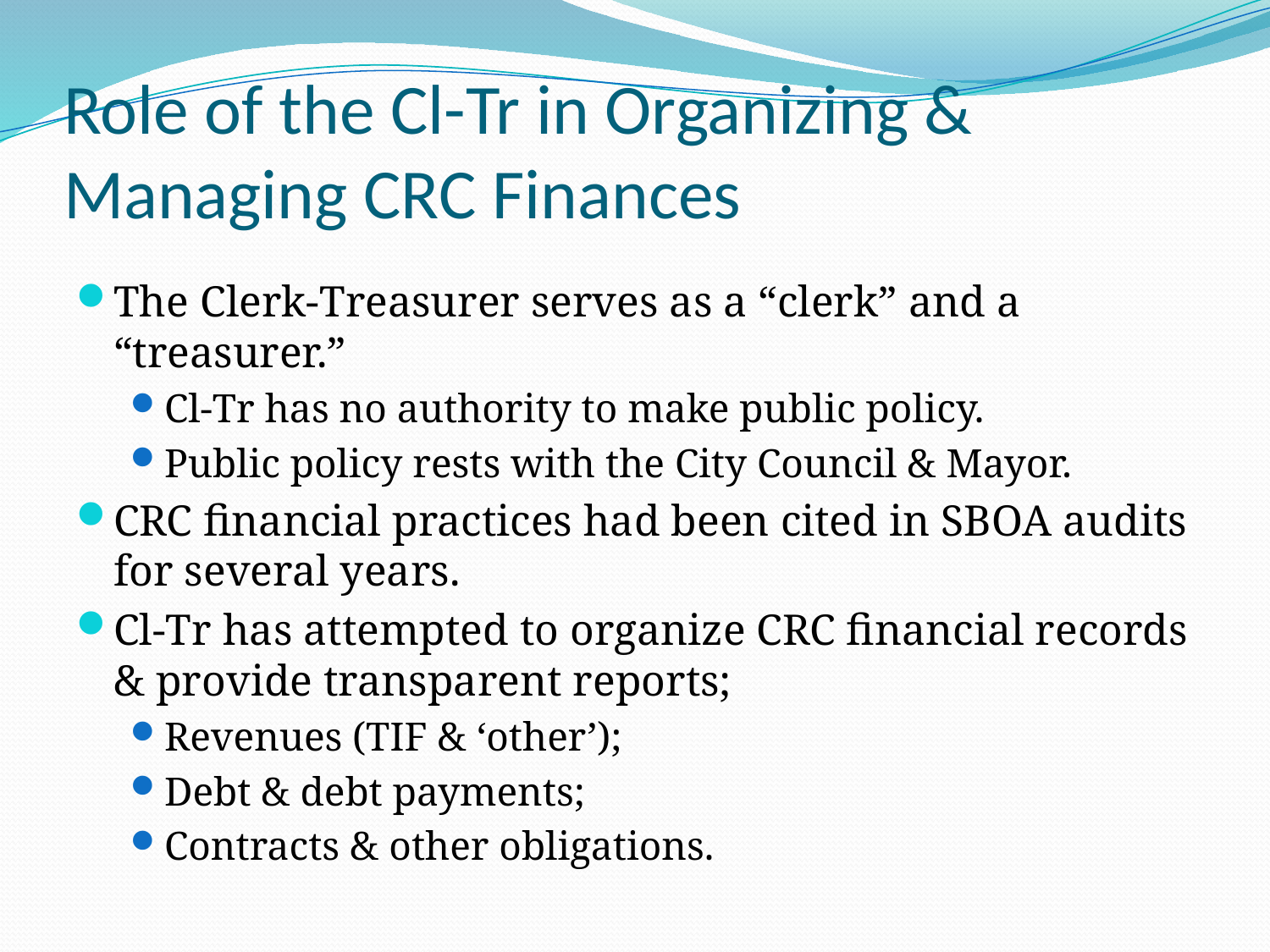

# Role of the Cl-Tr in Organizing & Managing CRC Finances
The Clerk-Treasurer serves as a “clerk” and a “treasurer.”
Cl-Tr has no authority to make public policy.
Public policy rests with the City Council & Mayor.
CRC financial practices had been cited in SBOA audits for several years.
Cl-Tr has attempted to organize CRC financial records & provide transparent reports;
Revenues (TIF & ‘other’);
Debt & debt payments;
Contracts & other obligations.